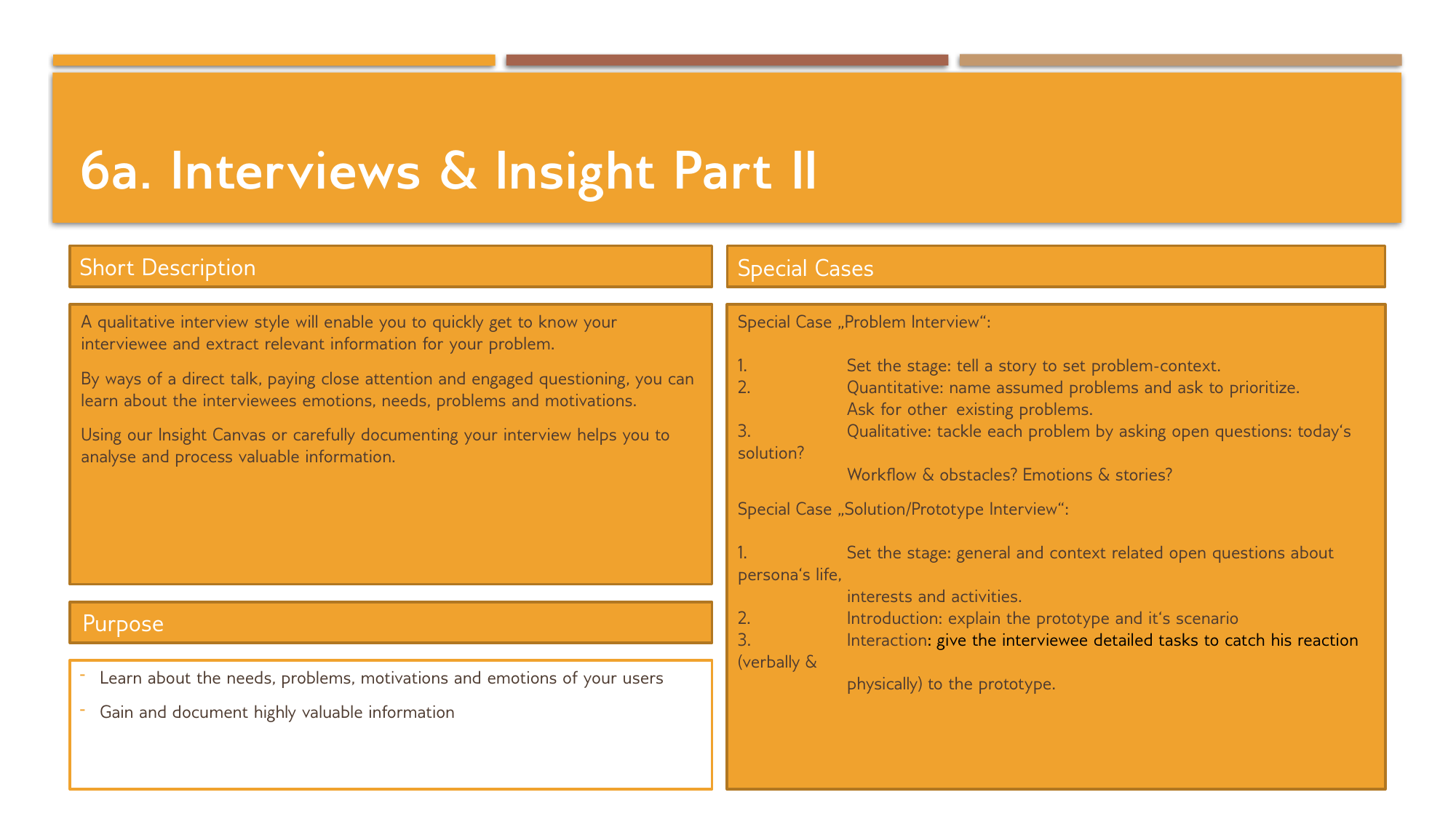

# 6a. Interviews & Insight Part II
Short Description
Special Cases
Special Case „Problem Interview“:
1. 	Set the stage: tell a story to set problem-context.
2. 	Quantitative: name assumed problems and ask to prioritize.
	Ask for other 	existing problems.
3.	Qualitative: tackle each problem by asking open questions: today‘s solution?
	Workflow & obstacles? Emotions & stories?
Special Case „Solution/Prototype Interview“:
1. 	Set the stage: general and context related open questions about persona‘s life,
	interests and activities.
2. 	Introduction: explain the prototype and it‘s scenario
3. 	Interaction: give the interviewee detailed tasks to catch his reaction (verbally &
	physically) to the prototype.
A qualitative interview style will enable you to quickly get to know your interviewee and extract relevant information for your problem.
By ways of a direct talk, paying close attention and engaged questioning, you can learn about the interviewees emotions, needs, problems and motivations.
Using our Insight Canvas or carefully documenting your interview helps you to analyse and process valuable information.
Purpose
Learn about the needs, problems, motivations and emotions of your users
Gain and document highly valuable information